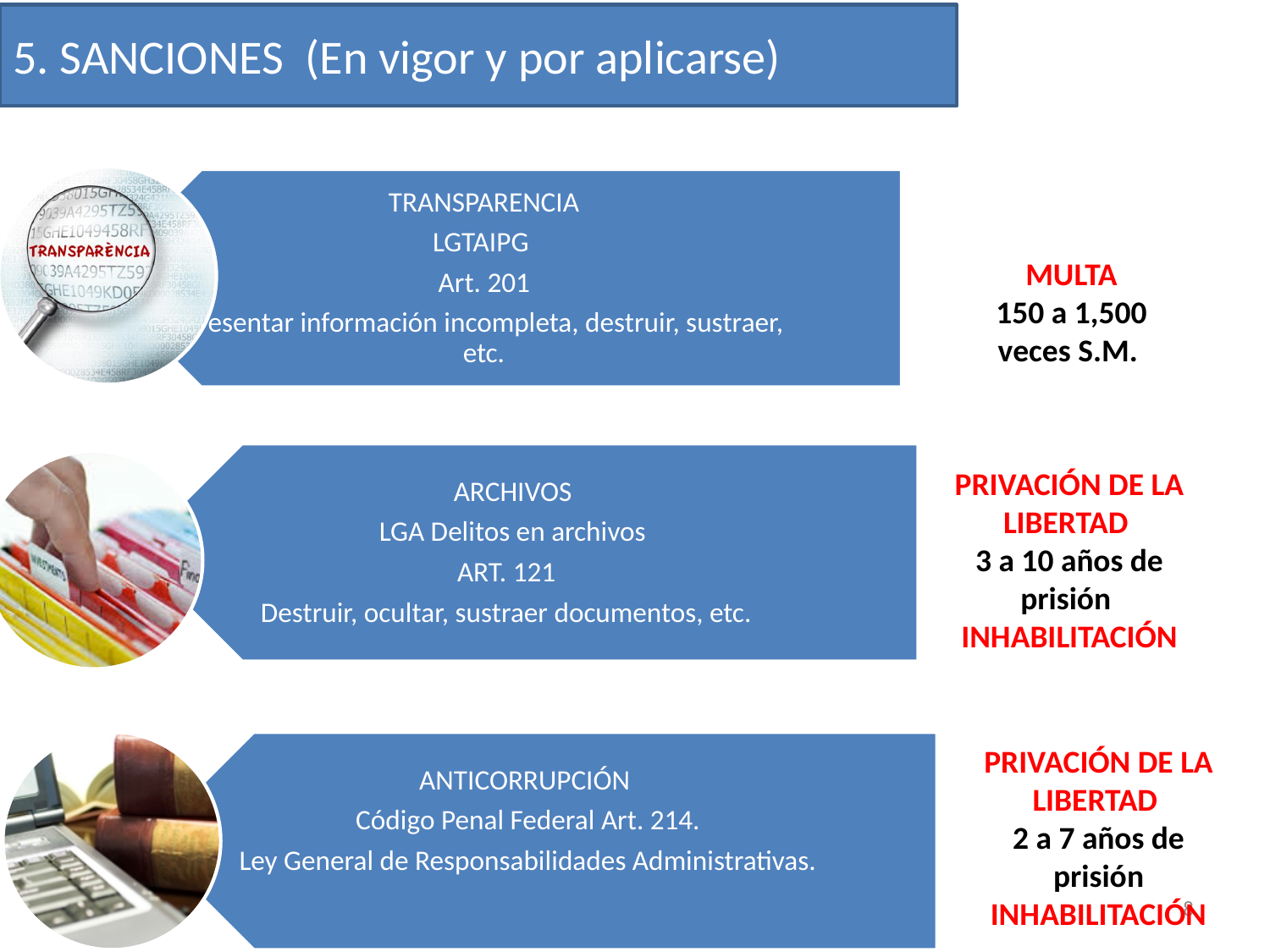

5. SANCIONES  (En vigor y por aplicarse)
TRANSPARENCIA
LGTAIPG
Art. 201
Presentar información incompleta, destruir, sustraer, etc.
ARCHIVOS
LGA Delitos en archivos
ART. 121
Destruir, ocultar, sustraer documentos, etc.
ANTICORRUPCIÓN
Código Penal Federal Art. 214.
Ley General de Responsabilidades Administrativas.

MULTA
150 a 1,500
veces S.M.
PRIVACIÓN DE LA LIBERTAD
3 a 10 años de prisión
INHABILITACIÓN

PRIVACIÓN DE LA LIBERTAD
2 a 7 años de prisión
INHABILITACIÓN

8